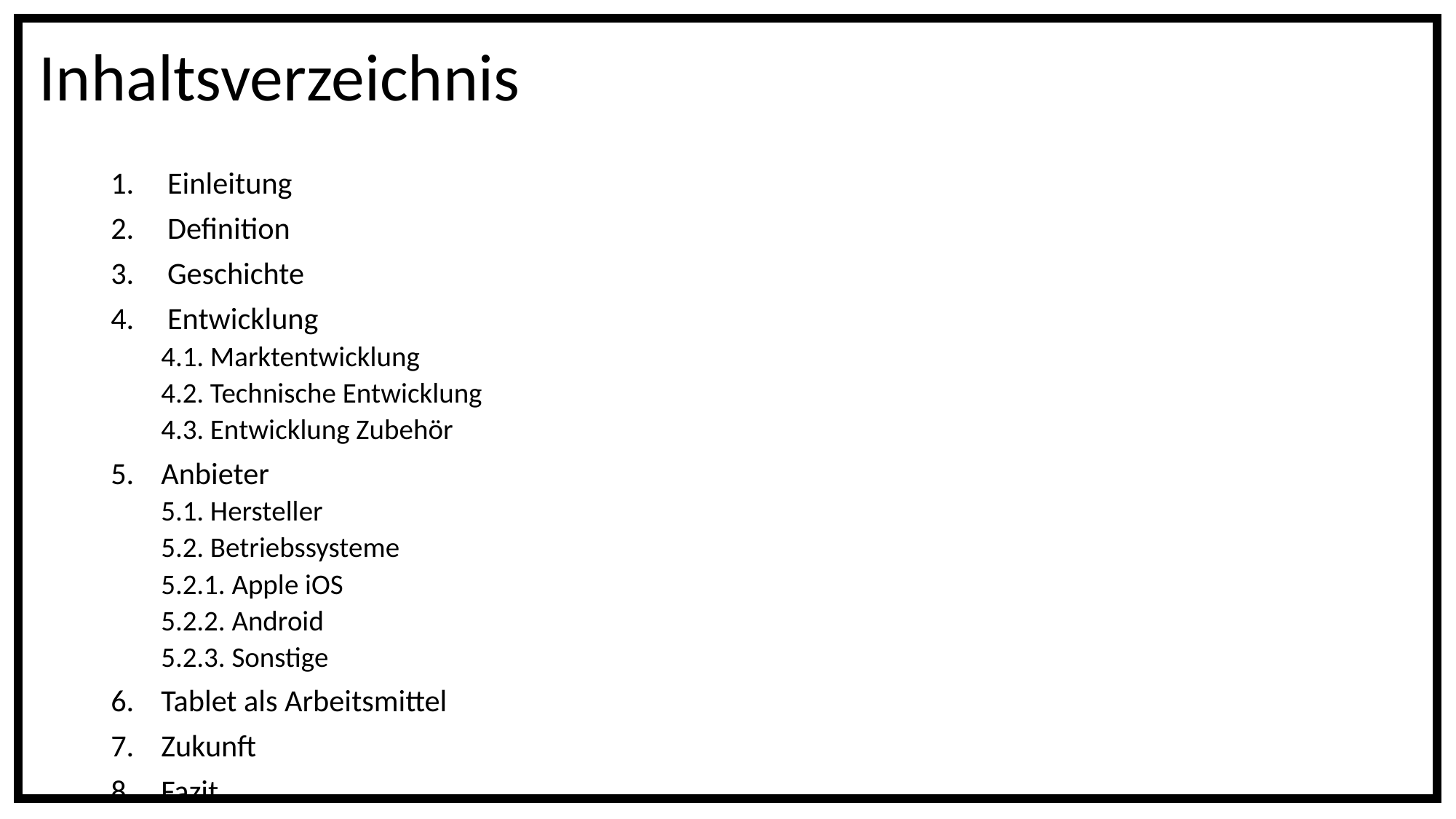

# Inhaltsverzeichnis

Einleitung
Definition
Geschichte
Entwicklung
	4.1. Marktentwicklung
	4.2. Technische Entwicklung
	4.3. Entwicklung Zubehör
Anbieter
	5.1. Hersteller
	5.2. Betriebssysteme
		5.2.1. Apple iOS
		5.2.2. Android
		5.2.3. Sonstige
Tablet als Arbeitsmittel
Zukunft
Fazit